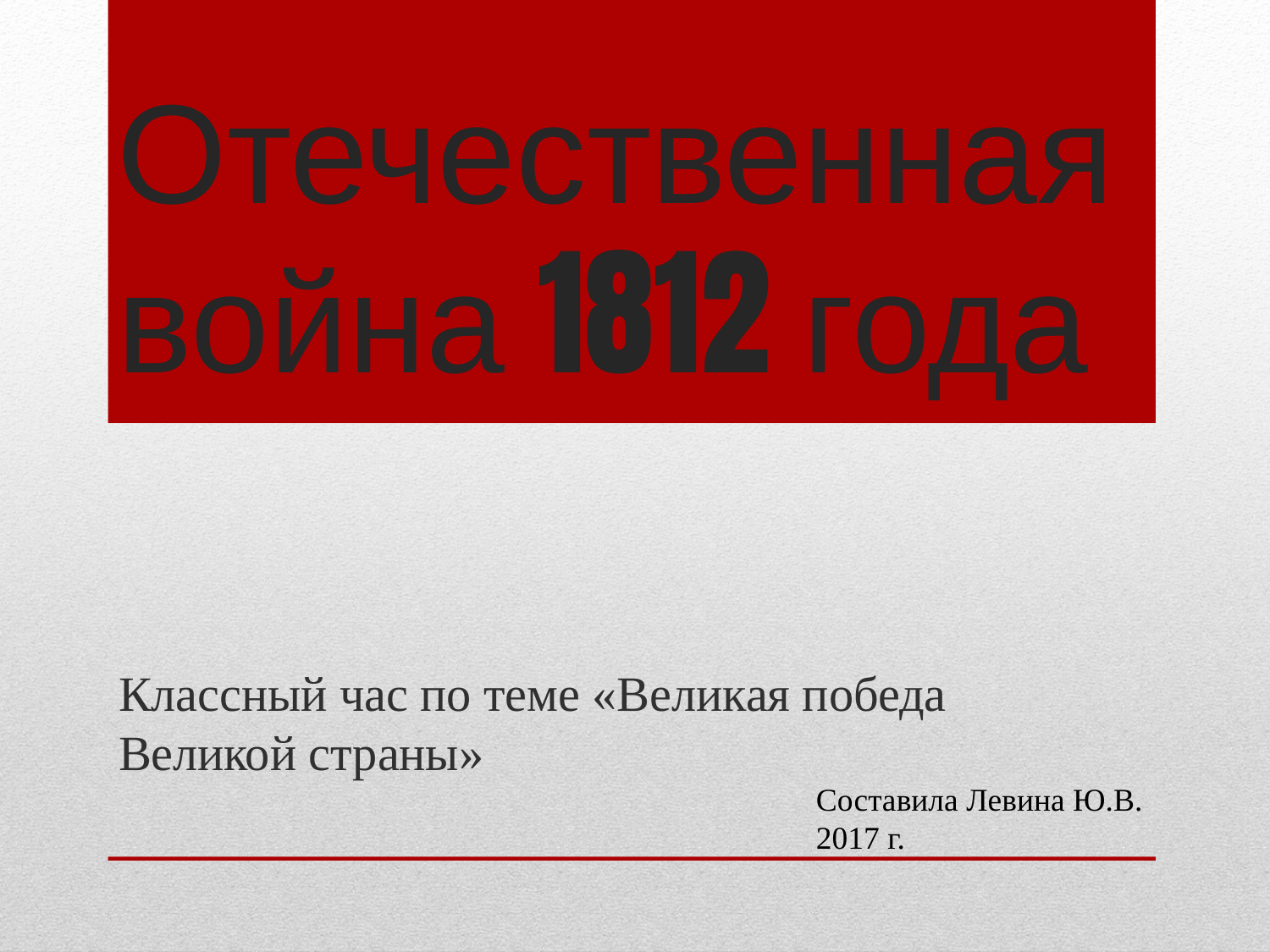

# Отечественная война 1812 года
Классный час по теме «Великая победа Великой страны»
Составила Левина Ю.В.
2017 г.